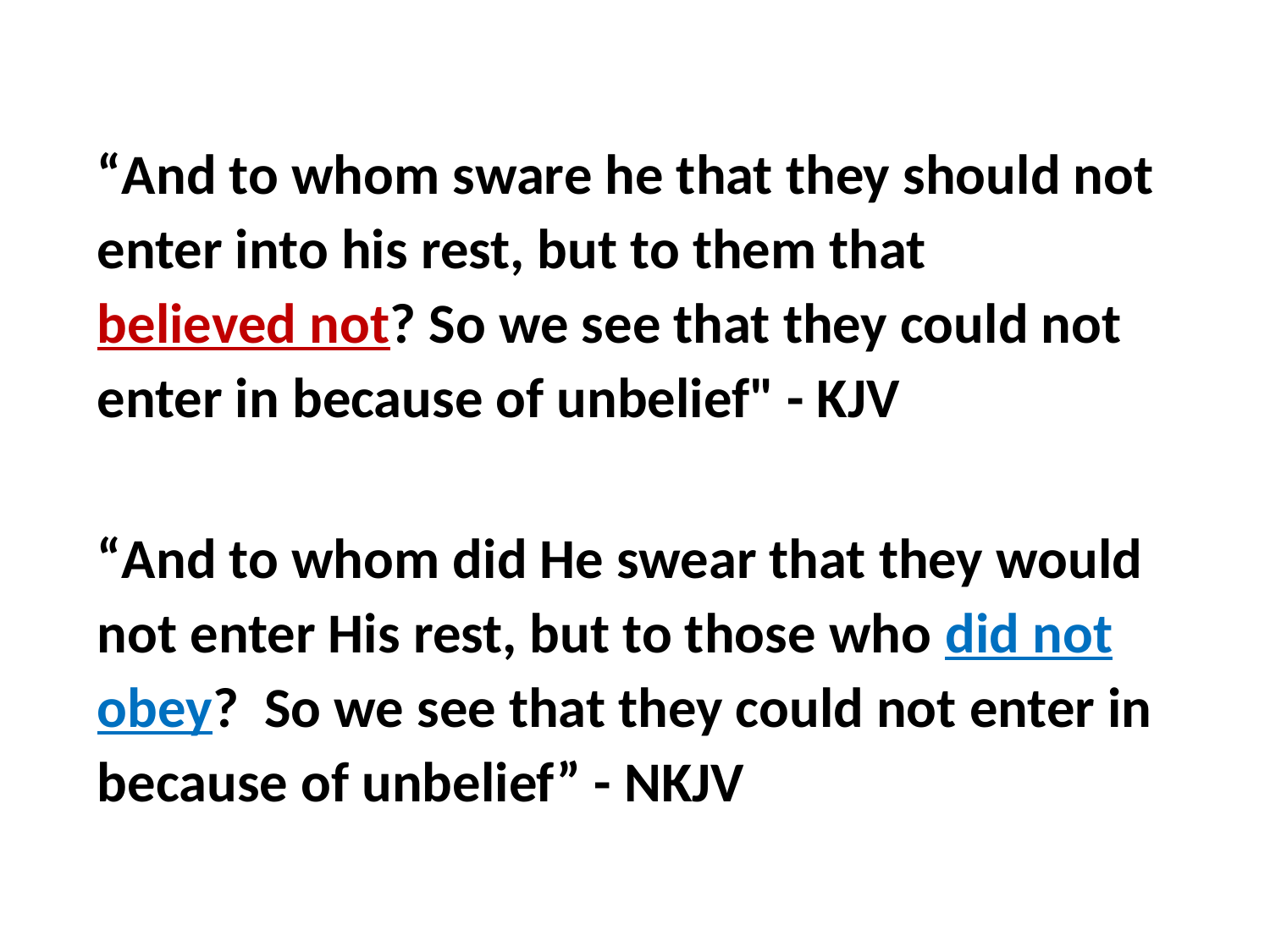

“And to whom sware he that they should not enter into his rest, but to them that
believed not? So we see that they could not enter in because of unbelief" - KJV
“And to whom did He swear that they would not enter His rest, but to those who did not obey?  So we see that they could not enter in
because of unbelief” - NKJV